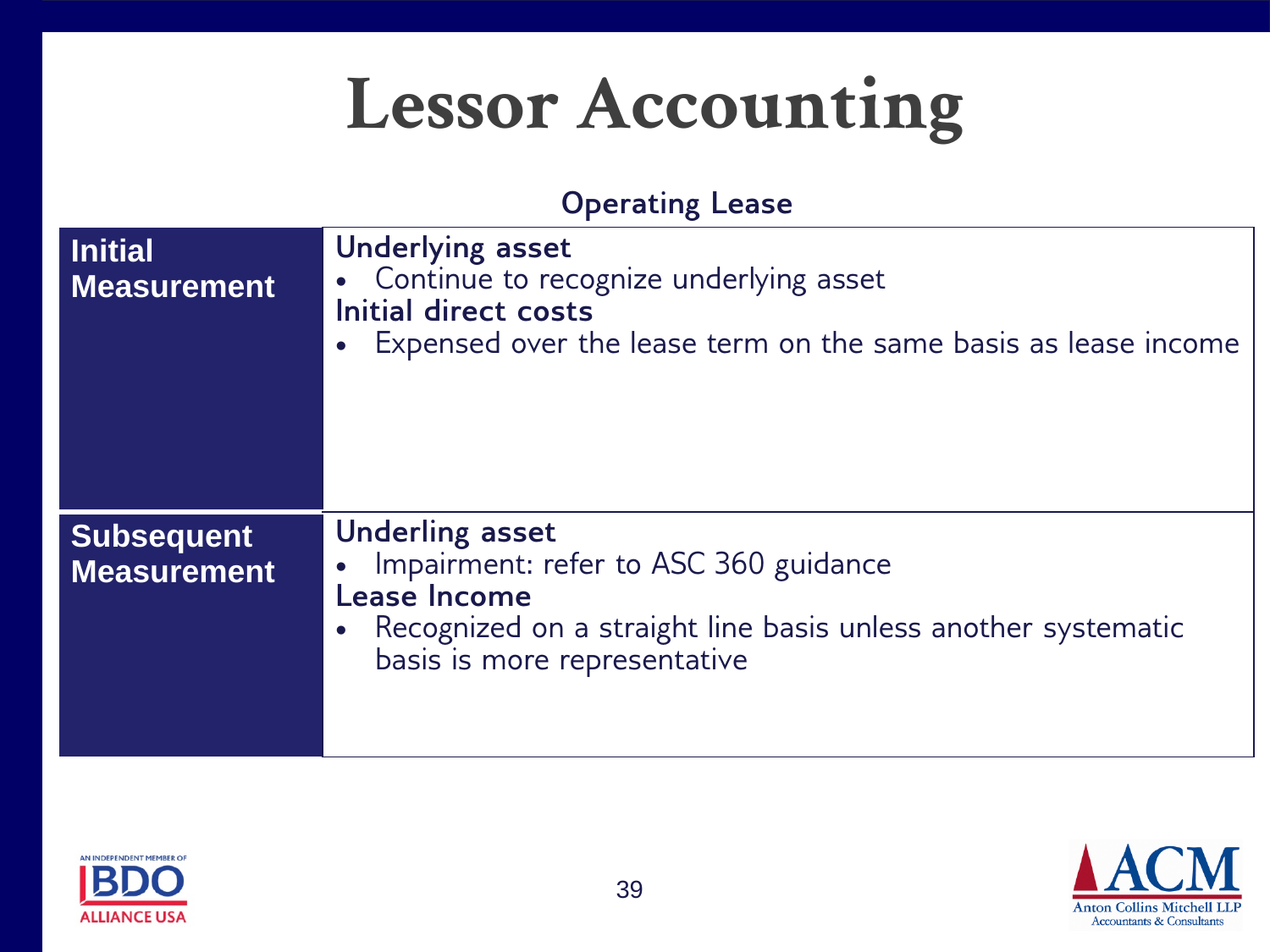

# Lessor Accounting
Operating Lease
| Initial Measurement | Underlying asset Continue to recognize underlying asset Initial direct costs Expensed over the lease term on the same basis as lease income |
| --- | --- |
| Subsequent Measurement | Underling asset Impairment: refer to ASC 360 guidance Lease Income Recognized on a straight line basis unless another systematic basis is more representative |
39